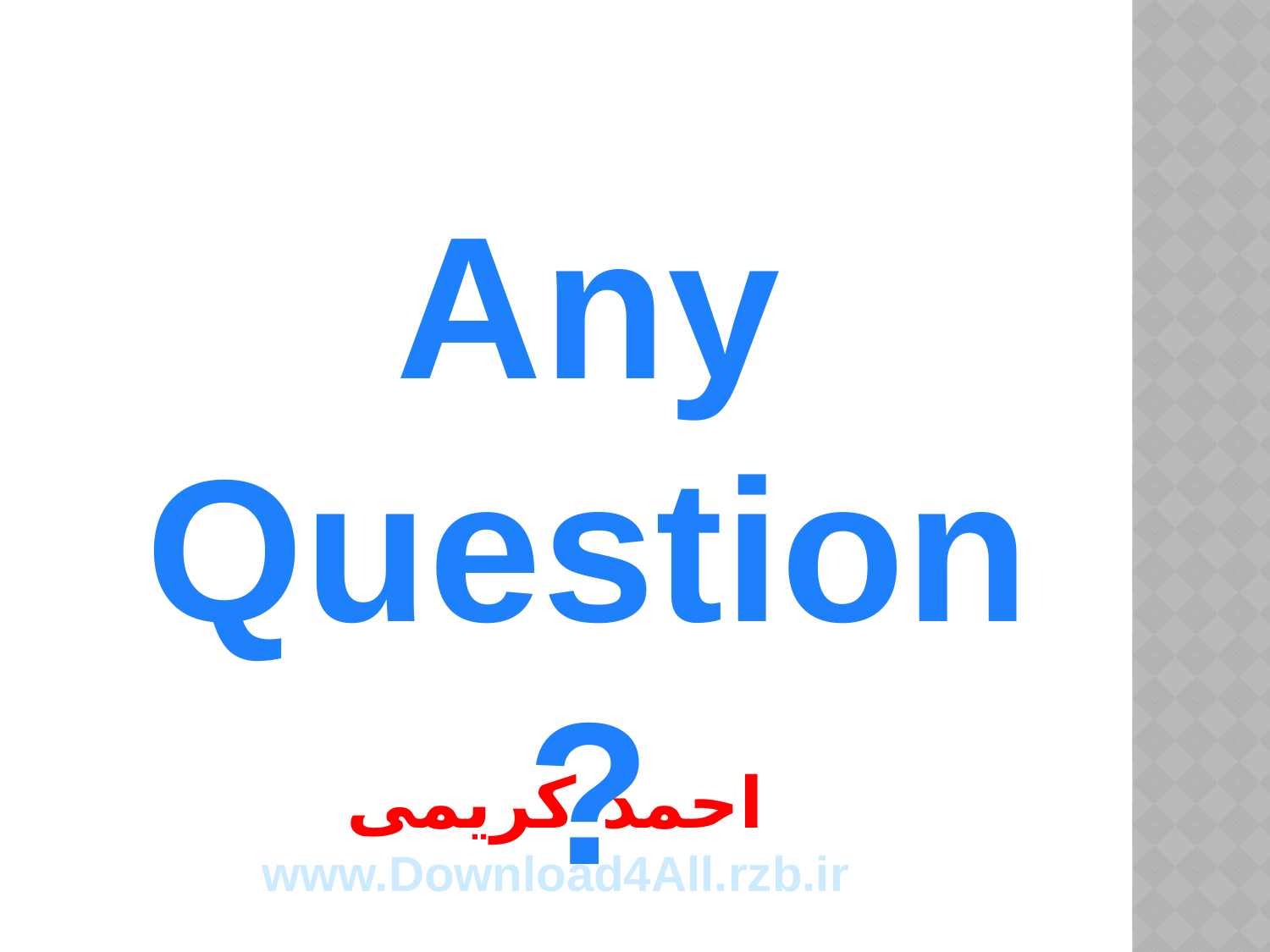

Any Question ?

Good Luck Friends.
احمد کریمی
www.Download4All.rzb.ir